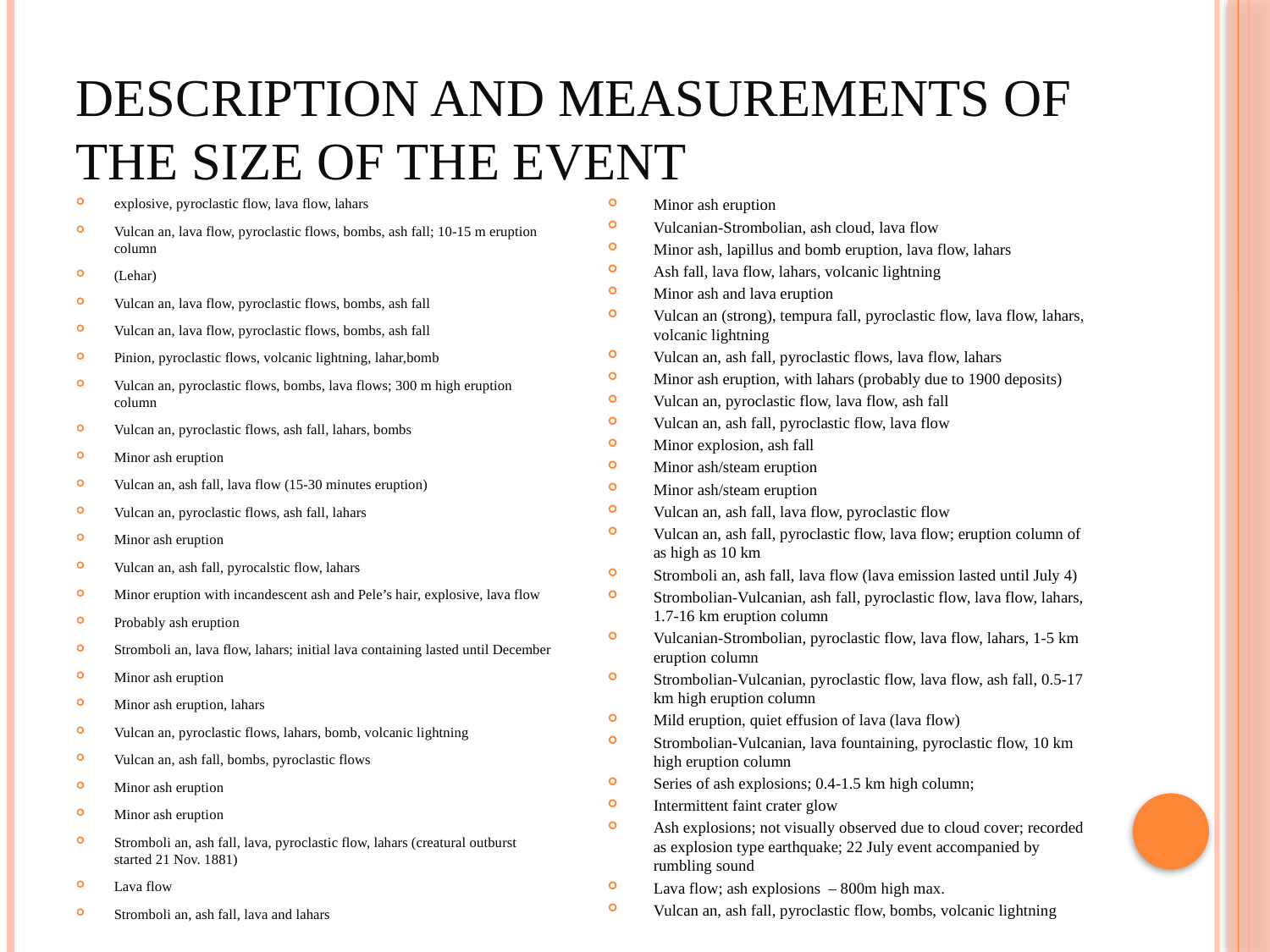

# Description and measurements of the size of the event
explosive, pyroclastic flow, lava flow, lahars
Vulcan an, lava flow, pyroclastic flows, bombs, ash fall; 10-15 m eruption column
(Lehar)
Vulcan an, lava flow, pyroclastic flows, bombs, ash fall
Vulcan an, lava flow, pyroclastic flows, bombs, ash fall
Pinion, pyroclastic flows, volcanic lightning, lahar,bomb
Vulcan an, pyroclastic flows, bombs, lava flows; 300 m high eruption column
Vulcan an, pyroclastic flows, ash fall, lahars, bombs
Minor ash eruption
Vulcan an, ash fall, lava flow (15-30 minutes eruption)
Vulcan an, pyroclastic flows, ash fall, lahars
Minor ash eruption
Vulcan an, ash fall, pyrocalstic flow, lahars
Minor eruption with incandescent ash and Pele’s hair, explosive, lava flow
Probably ash eruption
Stromboli an, lava flow, lahars; initial lava containing lasted until December
Minor ash eruption
Minor ash eruption, lahars
Vulcan an, pyroclastic flows, lahars, bomb, volcanic lightning
Vulcan an, ash fall, bombs, pyroclastic flows
Minor ash eruption
Minor ash eruption
Stromboli an, ash fall, lava, pyroclastic flow, lahars (creatural outburst started 21 Nov. 1881)
Lava flow
Stromboli an, ash fall, lava and lahars

Minor ash eruption
Vulcanian-Strombolian, ash cloud, lava flow
Minor ash, lapillus and bomb eruption, lava flow, lahars
Ash fall, lava flow, lahars, volcanic lightning
Minor ash and lava eruption
Vulcan an (strong), tempura fall, pyroclastic flow, lava flow, lahars, volcanic lightning
Vulcan an, ash fall, pyroclastic flows, lava flow, lahars
Minor ash eruption, with lahars (probably due to 1900 deposits)
Vulcan an, pyroclastic flow, lava flow, ash fall
Vulcan an, ash fall, pyroclastic flow, lava flow
Minor explosion, ash fall
Minor ash/steam eruption
Minor ash/steam eruption
Vulcan an, ash fall, lava flow, pyroclastic flow
Vulcan an, ash fall, pyroclastic flow, lava flow; eruption column of as high as 10 km
Stromboli an, ash fall, lava flow (lava emission lasted until July 4)
Strombolian-Vulcanian, ash fall, pyroclastic flow, lava flow, lahars, 1.7-16 km eruption column
Vulcanian-Strombolian, pyroclastic flow, lava flow, lahars, 1-5 km eruption column
Strombolian-Vulcanian, pyroclastic flow, lava flow, ash fall, 0.5-17 km high eruption column
Mild eruption, quiet effusion of lava (lava flow)
Strombolian-Vulcanian, lava fountaining, pyroclastic flow, 10 km high eruption column
Series of ash explosions; 0.4-1.5 km high column;
Intermittent faint crater glow
Ash explosions; not visually observed due to cloud cover; recorded as explosion type earthquake; 22 July event accompanied by rumbling sound
Lava flow; ash explosions  – 800m high max.
Vulcan an, ash fall, pyroclastic flow, bombs, volcanic lightning